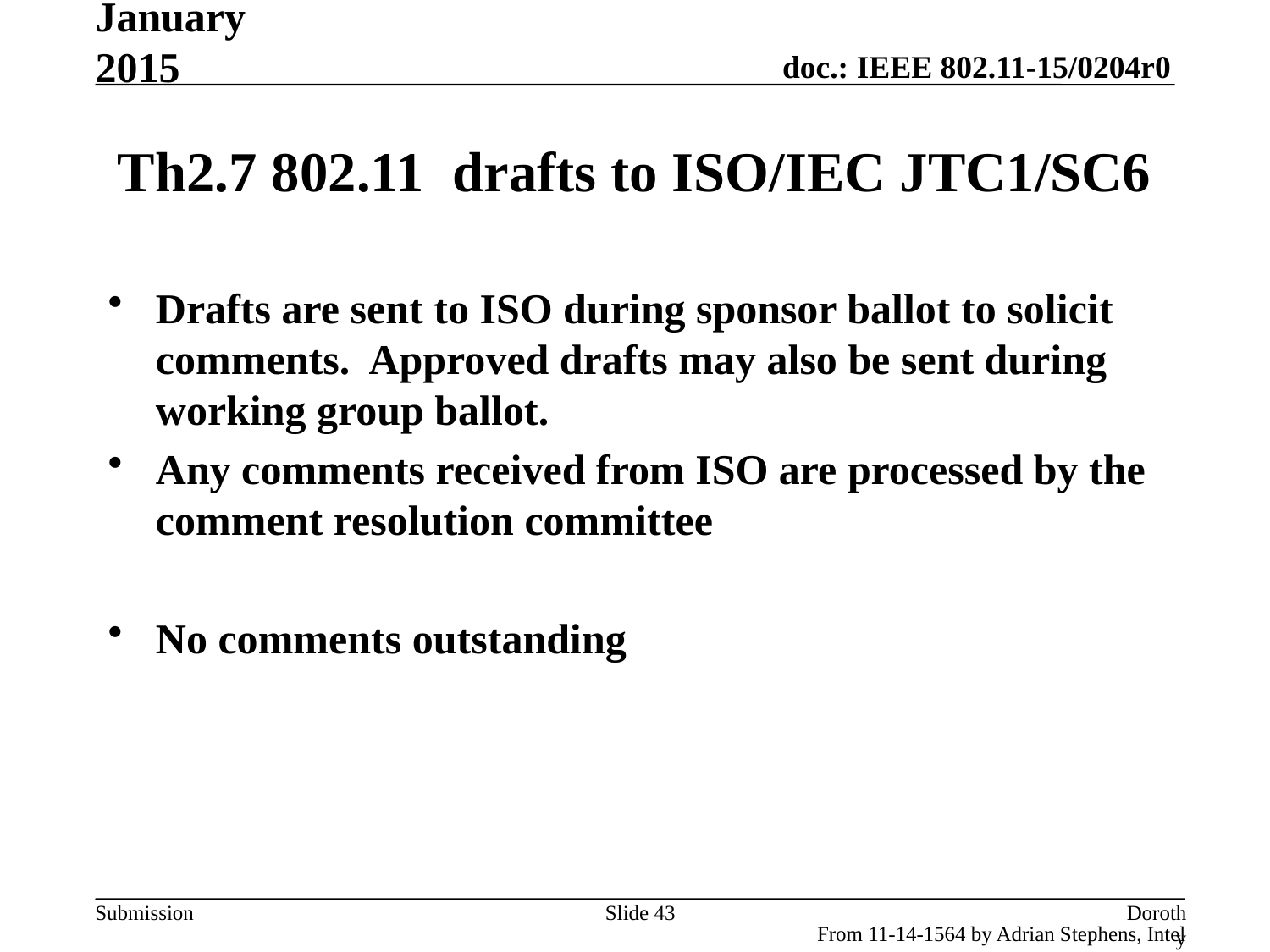

January 2015
# Th2.7 802.11  drafts to ISO/IEC JTC1/SC6
Drafts are sent to ISO during sponsor ballot to solicit comments.  Approved drafts may also be sent during working group ballot.
Any comments received from ISO are processed by the comment resolution committee

No comments outstanding
Slide 43
Dorothy Stanley, Aruba Networks
From 11-14-1564 by Adrian Stephens, Intel